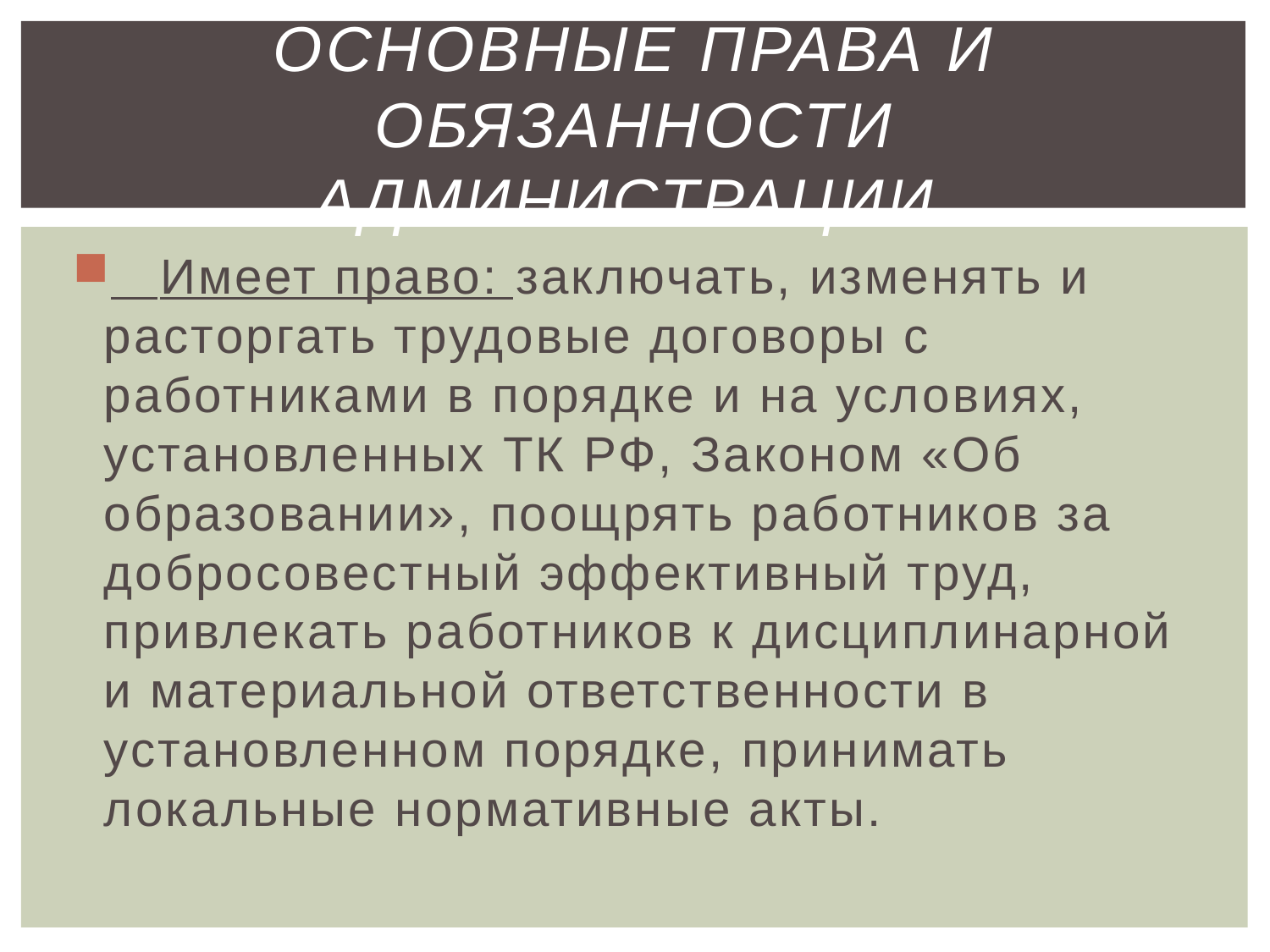

# Основные права и обязанности администрации.
   Имеет право: заключать, изменять и расторгать трудовые договоры с работниками в порядке и на условиях, установленных ТК РФ, Законом «Об образовании», поощрять работников за добросовестный эффективный труд, привлекать работников к дисциплинарной и материальной ответственности в установленном порядке, принимать локальные нормативные акты.